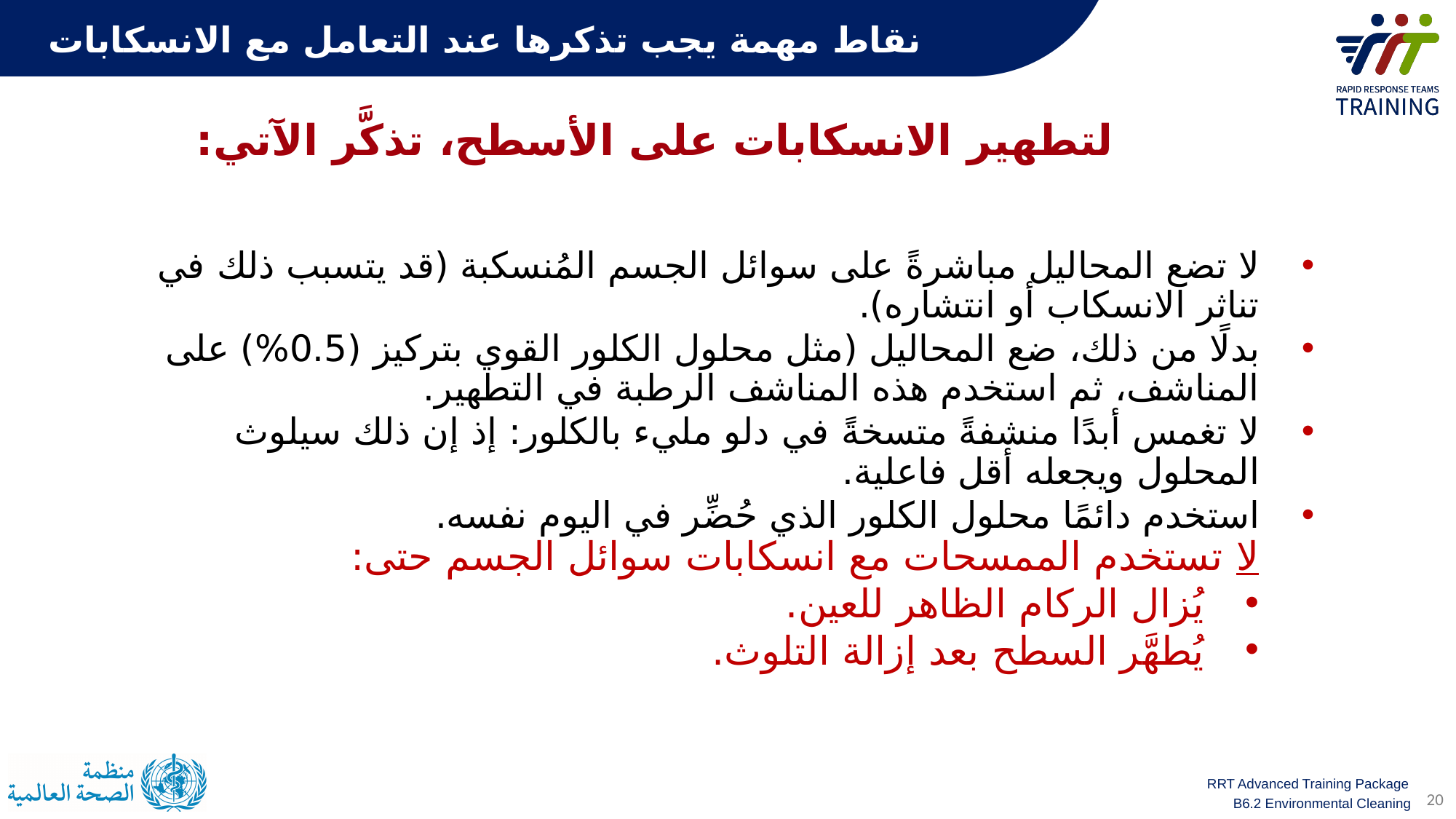

نقاط مهمة يجب تذكرها عند التعامل مع الانسكابات
لتطهير الانسكابات على الأسطح، تذكَّر الآتي:
لا تضع المحاليل مباشرةً على سوائل الجسم المُنسكبة (قد يتسبب ذلك في تناثر الانسكاب أو انتشاره).
بدلًا من ذلك، ضع المحاليل (مثل محلول الكلور القوي بتركيز (0.5%) على المناشف، ثم استخدم هذه المناشف الرطبة في التطهير.
لا تغمس أبدًا منشفةً متسخةً في دلو مليء بالكلور: إذ إن ذلك سيلوث المحلول ويجعله أقل فاعلية.
استخدم دائمًا محلول الكلور الذي حُضِّر في اليوم نفسه.
لا تستخدم الممسحات مع انسكابات سوائل الجسم حتى:
يُزال الركام الظاهر للعين.
يُطهَّر السطح بعد إزالة التلوث.